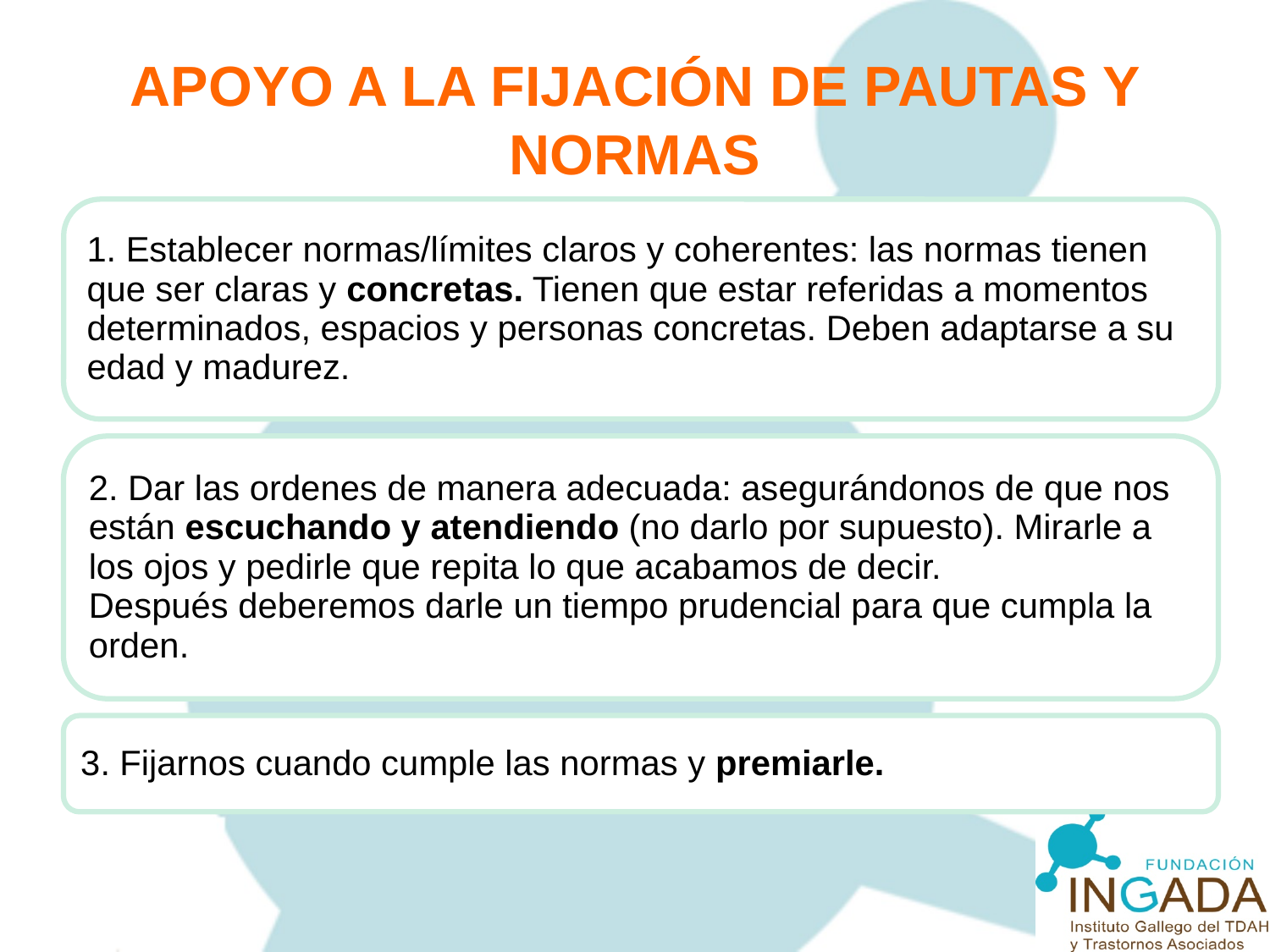

# APOYO A LA FIJACIÓN DE PAUTAS Y NORMAS
1. Establecer normas/límites claros y coherentes: las normas tienen que ser claras y concretas. Tienen que estar referidas a momentos determinados, espacios y personas concretas. Deben adaptarse a su edad y madurez.
2. Dar las ordenes de manera adecuada: asegurándonos de que nos están escuchando y atendiendo (no darlo por supuesto). Mirarle a los ojos y pedirle que repita lo que acabamos de decir.
Después deberemos darle un tiempo prudencial para que cumpla la orden.
3. Fijarnos cuando cumple las normas y premiarle.